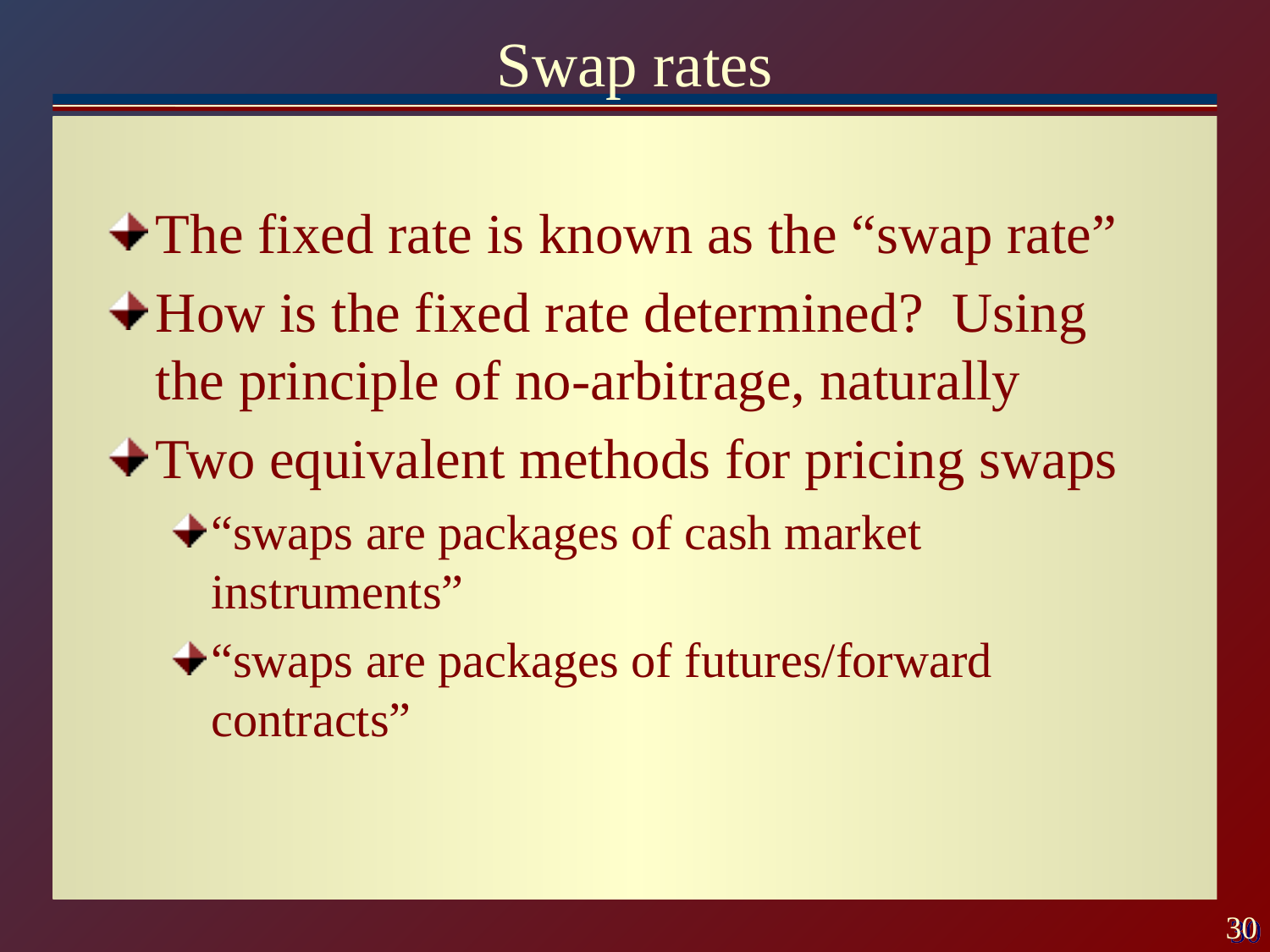

# Swap rates
The fixed rate is known as the “swap rate”
How is the fixed rate determined?  Using the principle of no-arbitrage, naturally
Two equivalent methods for pricing swaps
“swaps are packages of cash market instruments”
“swaps are packages of futures/forward contracts”